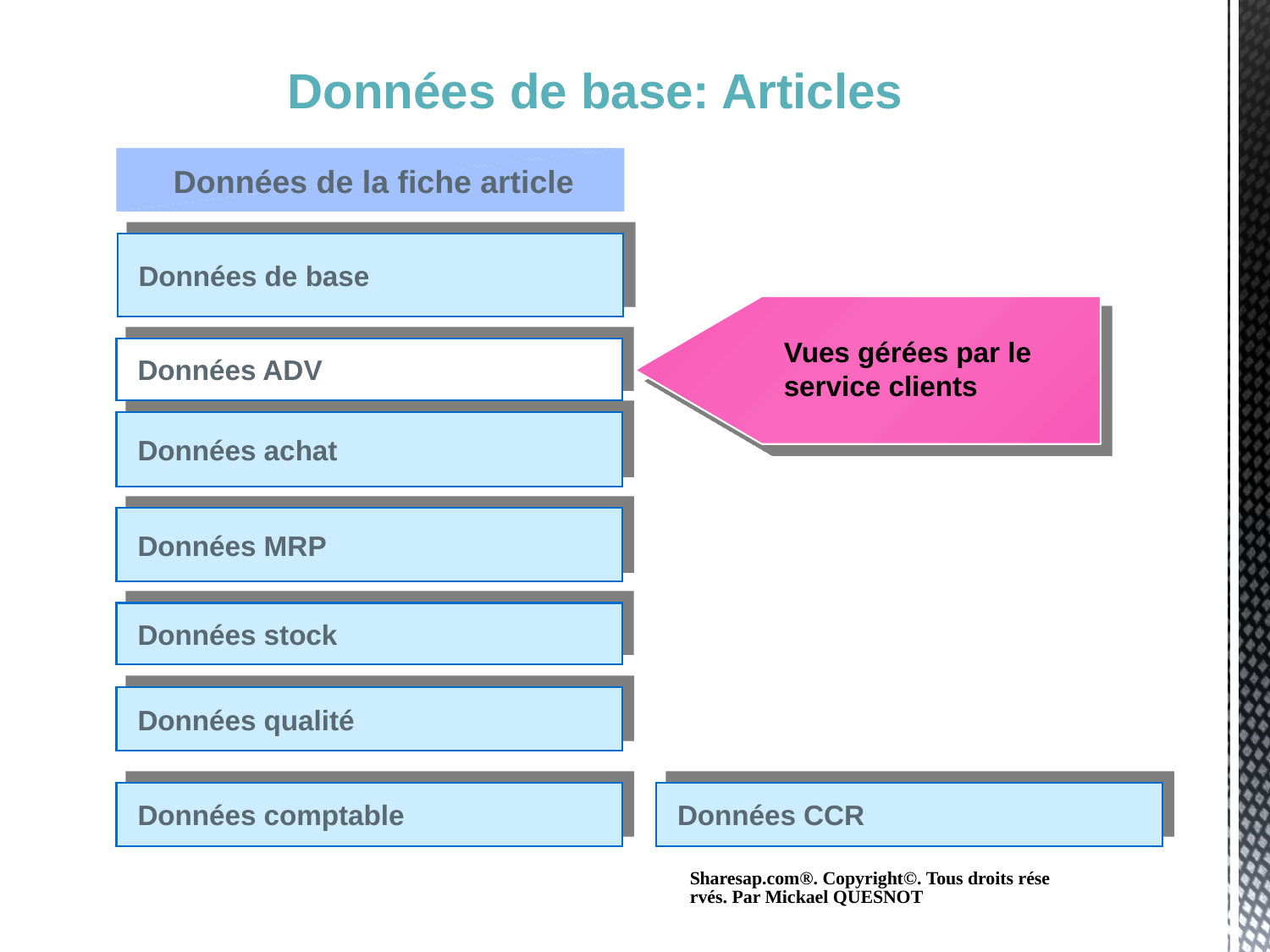

Données de base: Articles

Données de la fiche article
Données de base

Vues gérées par le
service clients

Données ADV
Données achat
Données MRP
Données stock
Données qualité
Données comptable
Données CCR
Sharesap.com®. Copyright©. Tous droits réservés. Par Mickael QUESNOT